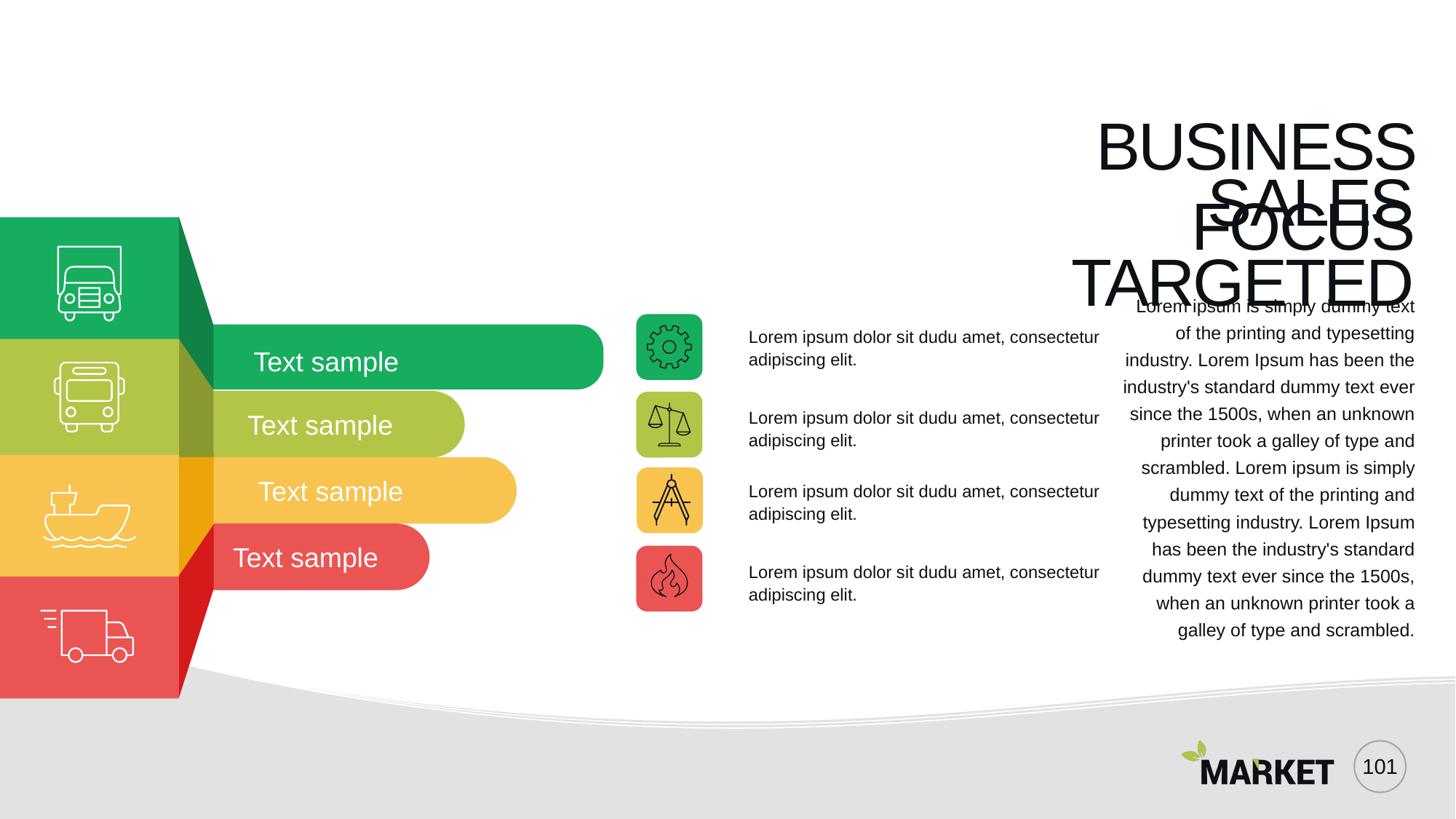

BUSINESS FOCUS
SALES TARGETED

Lorem ipsum is simply dummy text of the printing and typesetting industry. Lorem Ipsum has been the industry's standard dummy text ever since the 1500s, when an unknown printer took a galley of type and scrambled. Lorem ipsum is simply dummy text of the printing and typesetting industry. Lorem Ipsum has been the industry's standard dummy text ever since the 1500s, when an unknown printer took a galley of type and scrambled.

Lorem ipsum dolor sit dudu amet, consectetur adipiscing elit.

Text sample

Lorem ipsum dolor sit dudu amet, consectetur adipiscing elit.
Text sample

Text sample
Lorem ipsum dolor sit dudu amet, consectetur adipiscing elit.

Text sample

Lorem ipsum dolor sit dudu amet, consectetur adipiscing elit.